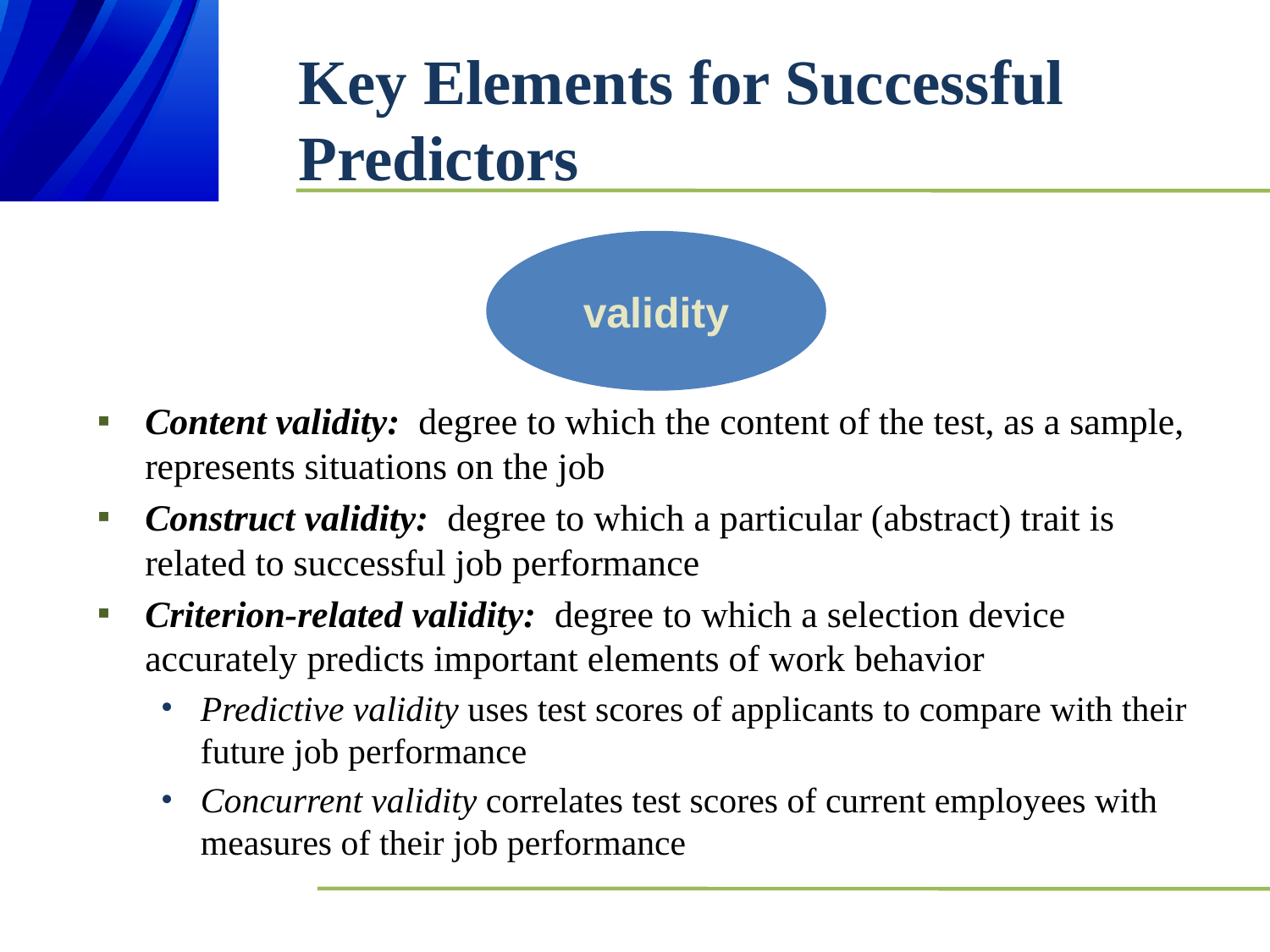

# Key Elements for Successful Predictors
validity
Content validity:  degree to which the content of the test, as a sample, represents situations on the job
Construct validity:  degree to which a particular (abstract) trait is related to successful job performance
Criterion-related validity:  degree to which a selection device accurately predicts important elements of work behavior
Predictive validity uses test scores of applicants to compare with their future job performance
Concurrent validity correlates test scores of current employees with measures of their job performance